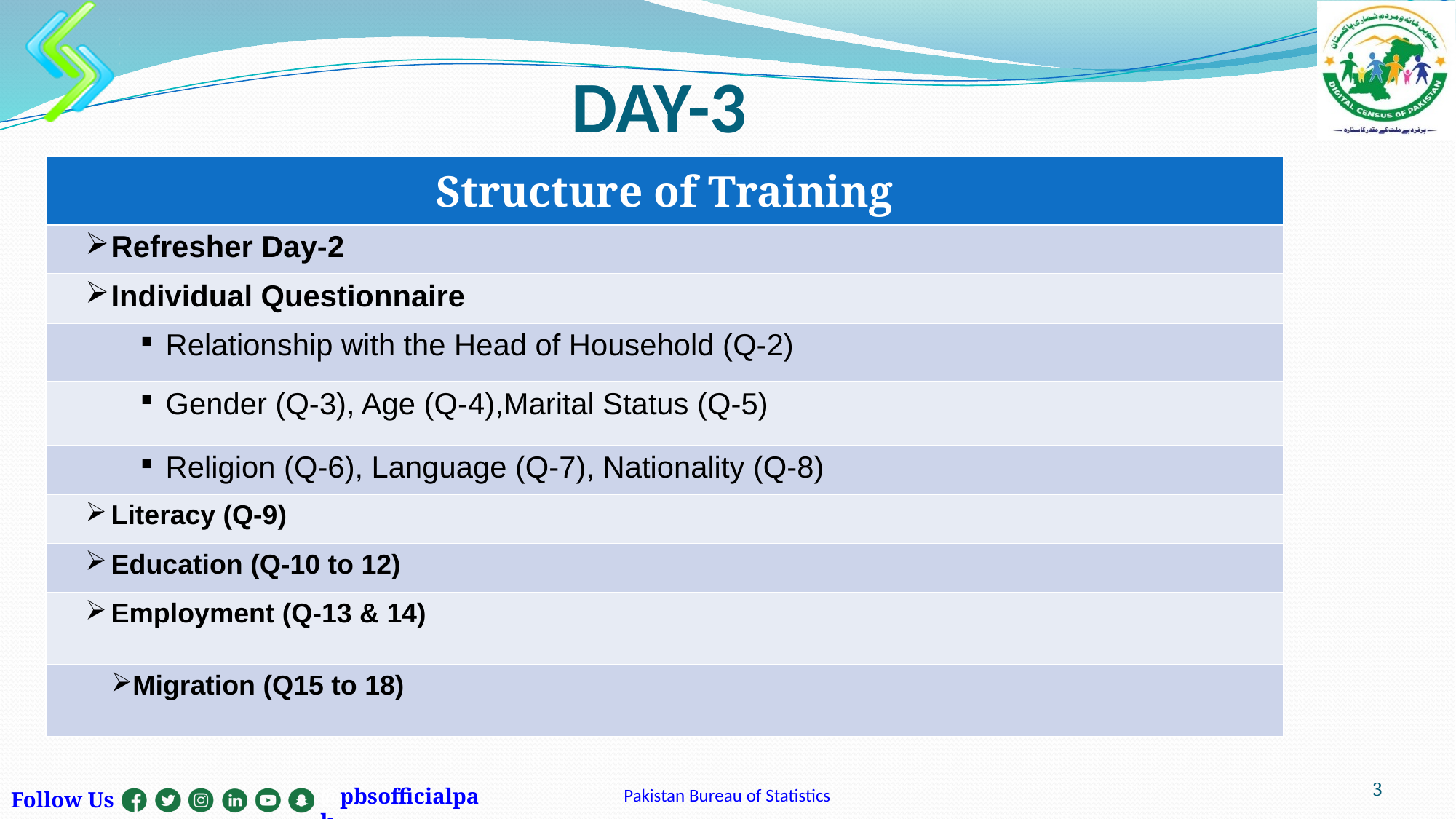

# DAY-3
| Structure of Training |
| --- |
| Refresher Day-2 |
| Individual Questionnaire |
| Relationship with the Head of Household (Q-2) |
| Gender (Q-3), Age (Q-4),Marital Status (Q-5) |
| Religion (Q-6), Language (Q-7), Nationality (Q-8) |
| Literacy (Q-9) |
| Education (Q-10 to 12) |
| Employment (Q-13 & 14) |
| Migration (Q15 to 18) |
3